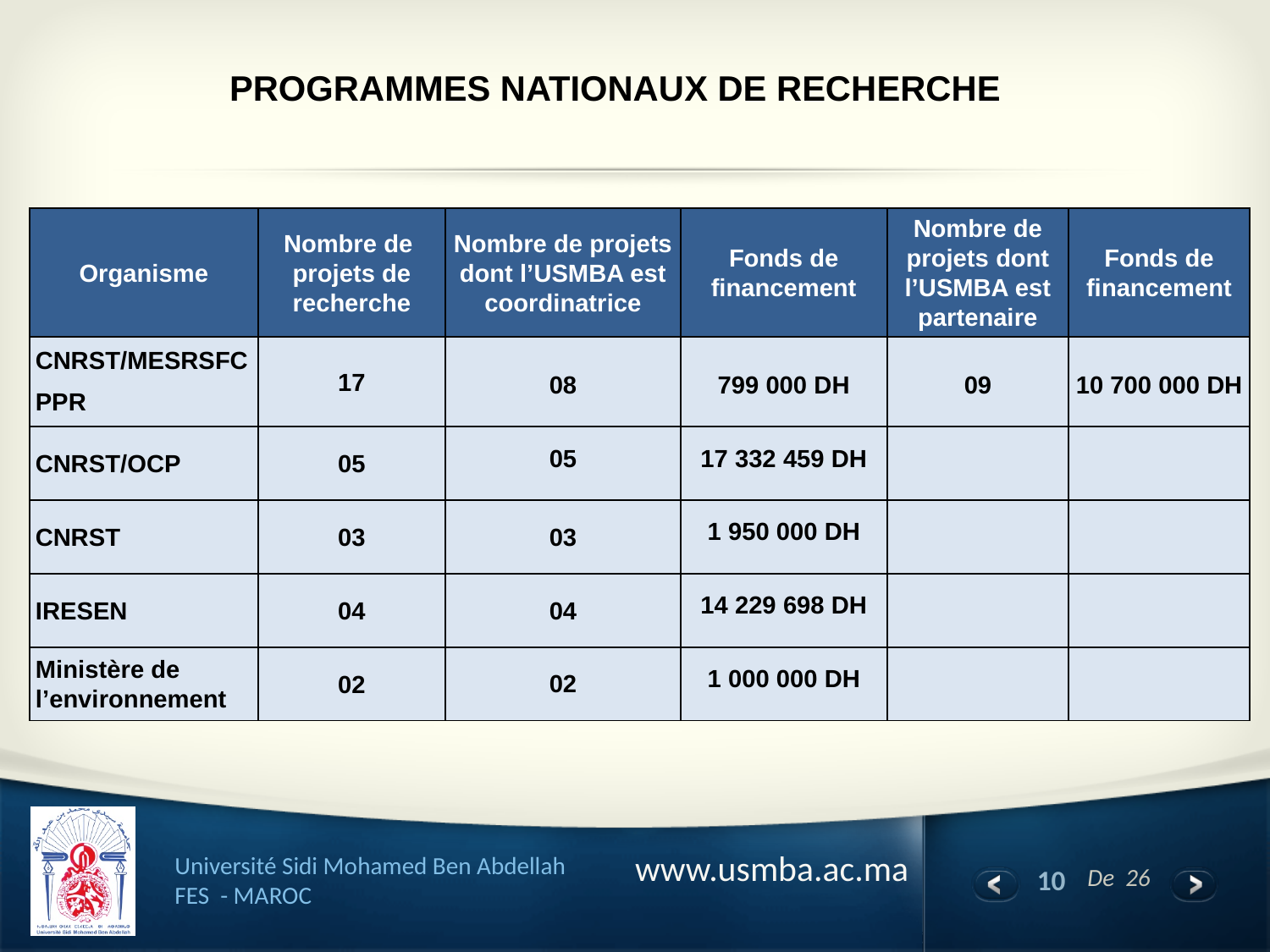

PROGRAMMES NATIONAUX DE RECHERCHE
| Organisme | Nombre de projets de recherche | Nombre de projets dont l’USMBA est coordinatrice | Fonds de financement | Nombre de projets dont l’USMBA est partenaire | Fonds de financement |
| --- | --- | --- | --- | --- | --- |
| CNRST/MESRSFC PPR | 17 | 08 | 799 000 DH | 09 | 10 700 000 DH |
| CNRST/OCP | 05 | 05 | 17 332 459 DH |  |  |
| CNRST | 03 | 03 | 1 950 000 DH |  |  |
| IRESEN | 04 | 04 | 14 229 698 DH |  |  |
| Ministère de l’environnement | 02 | 02 | 1 000 000 DH |  |  |